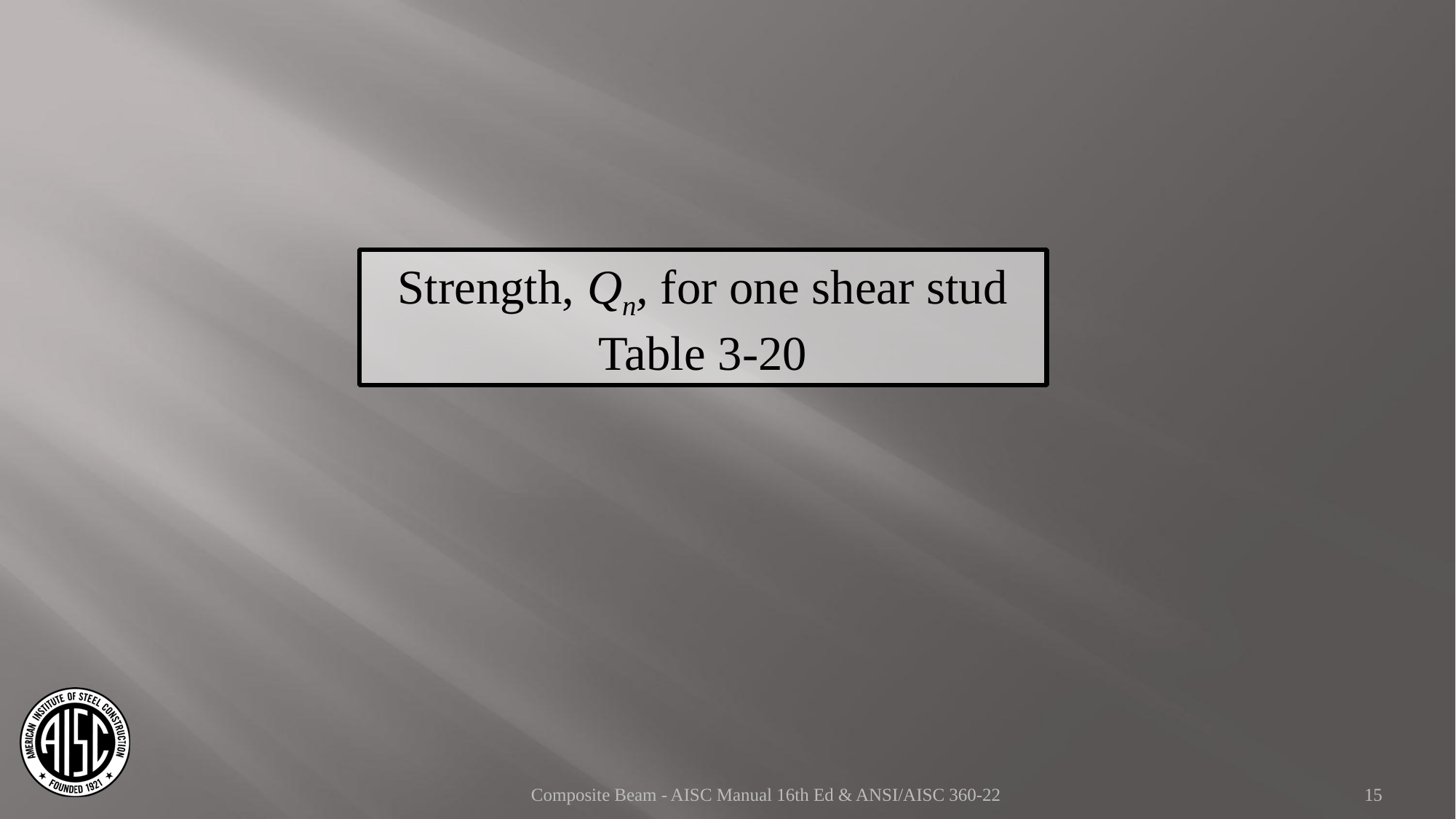

Strength, Qn, for one shear stud
Table 3-20
Composite Beam - AISC Manual 16th Ed & ANSI/AISC 360-22
15